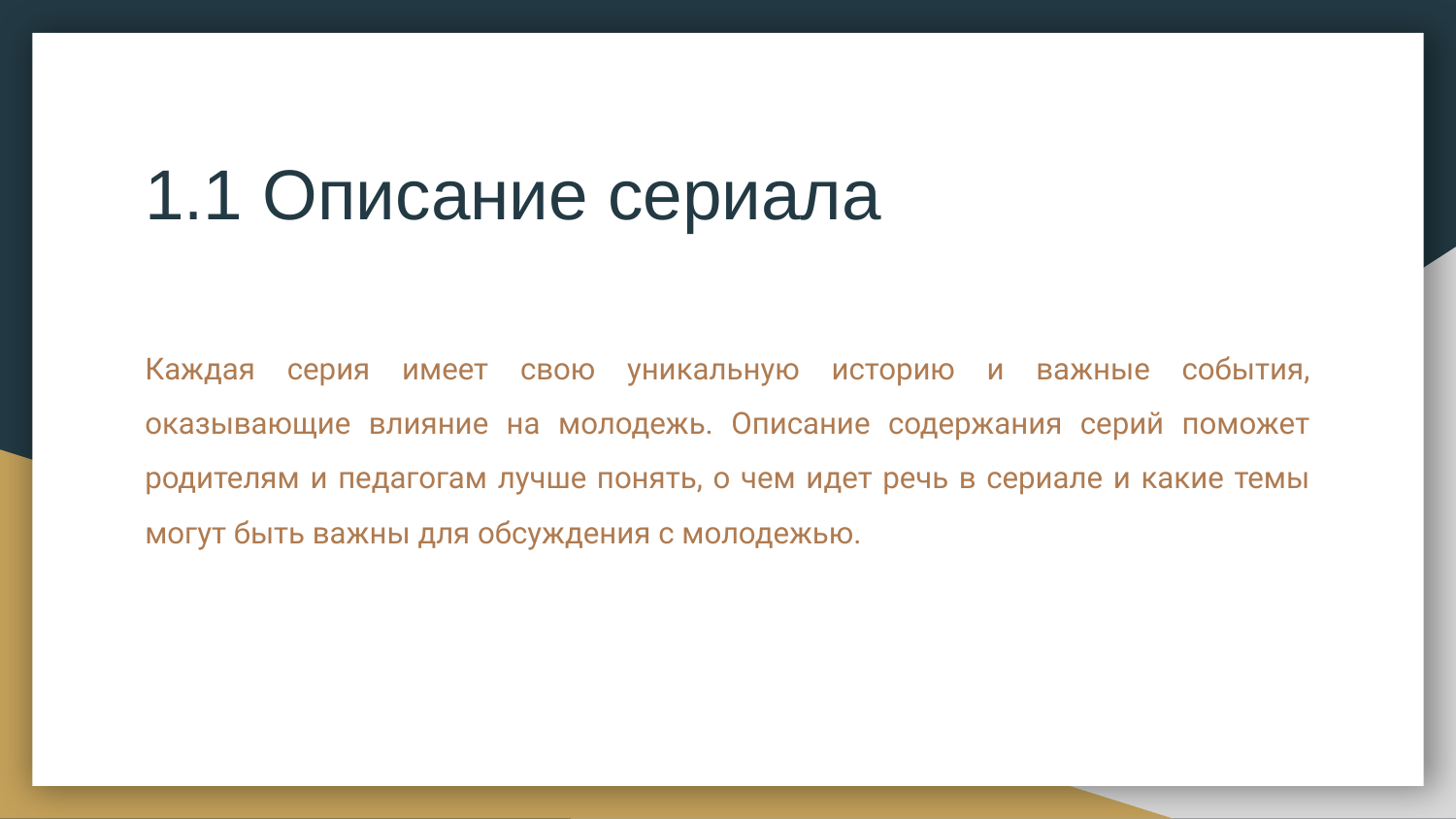

# 1.1 Описание сериала
Каждая серия имеет свою уникальную историю и важные события, оказывающие влияние на молодежь. Описание содержания серий поможет родителям и педагогам лучше понять, о чем идет речь в сериале и какие темы могут быть важны для обсуждения с молодежью.